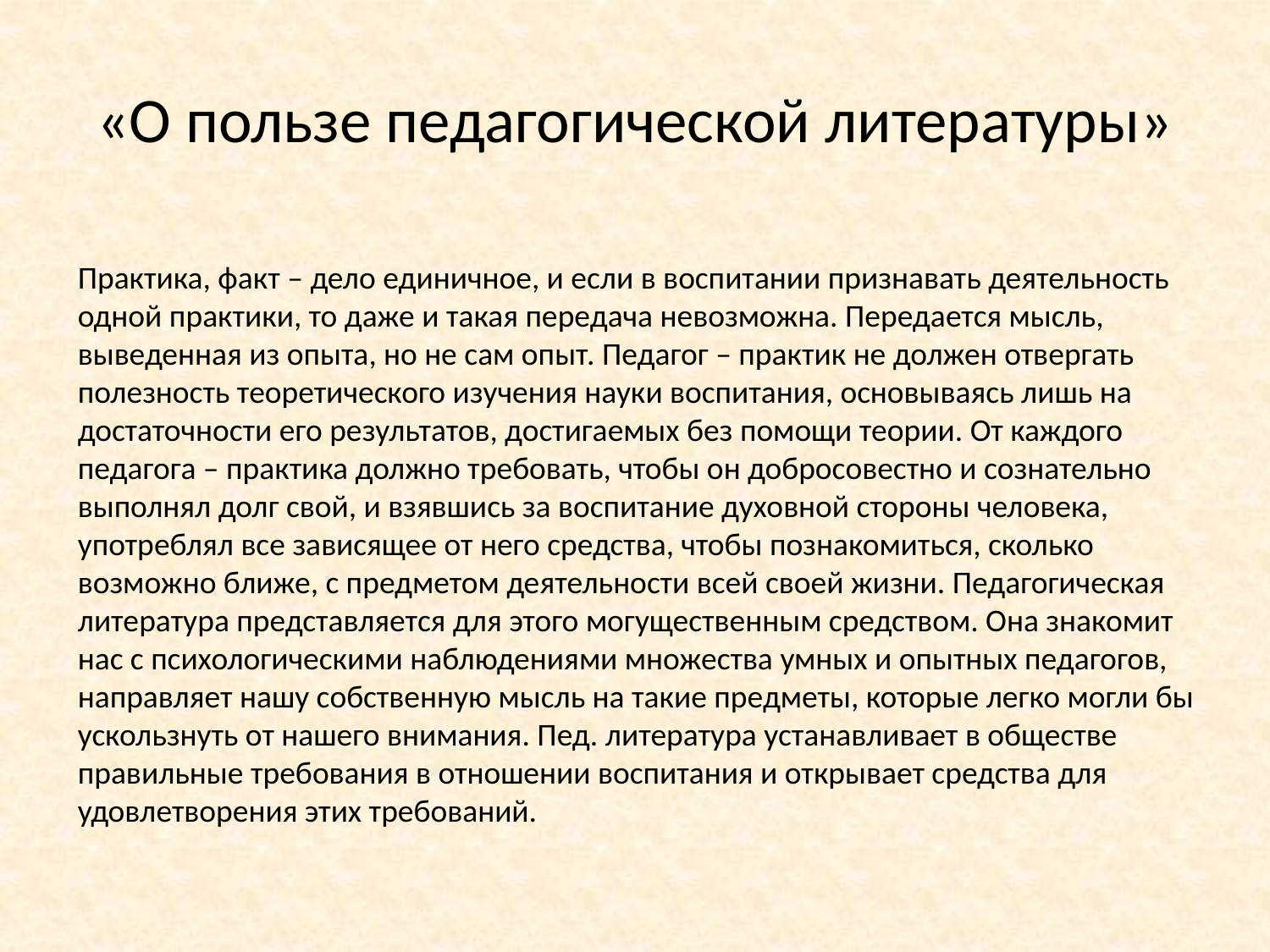

# «О пользе педагогической литературы»

Практика, факт – дело единичное, и если в воспитании признавать деятельность одной практики, то даже и такая передача невозможна. Передается мысль, выведенная из опыта, но не сам опыт. Педагог – практик не должен отвергать полезность теоретического изучения науки воспитания, основываясь лишь на достаточности его результатов, достигаемых без помощи теории. От каждого педагога – практика должно требовать, чтобы он добросовестно и сознательно выполнял долг свой, и взявшись за воспитание духовной стороны человека, употреблял все зависящее от него средства, чтобы познакомиться, сколько возможно ближе, с предметом деятельности всей своей жизни. Педагогическая литература представляется для этого могущественным средством. Она знакомит нас с психологическими наблюдениями множества умных и опытных педагогов, направляет нашу собственную мысль на такие предметы, которые легко могли бы ускользнуть от нашего внимания. Пед. литература устанавливает в обществе правильные требования в отношении воспитания и открывает средства для удовлетворения этих требований.